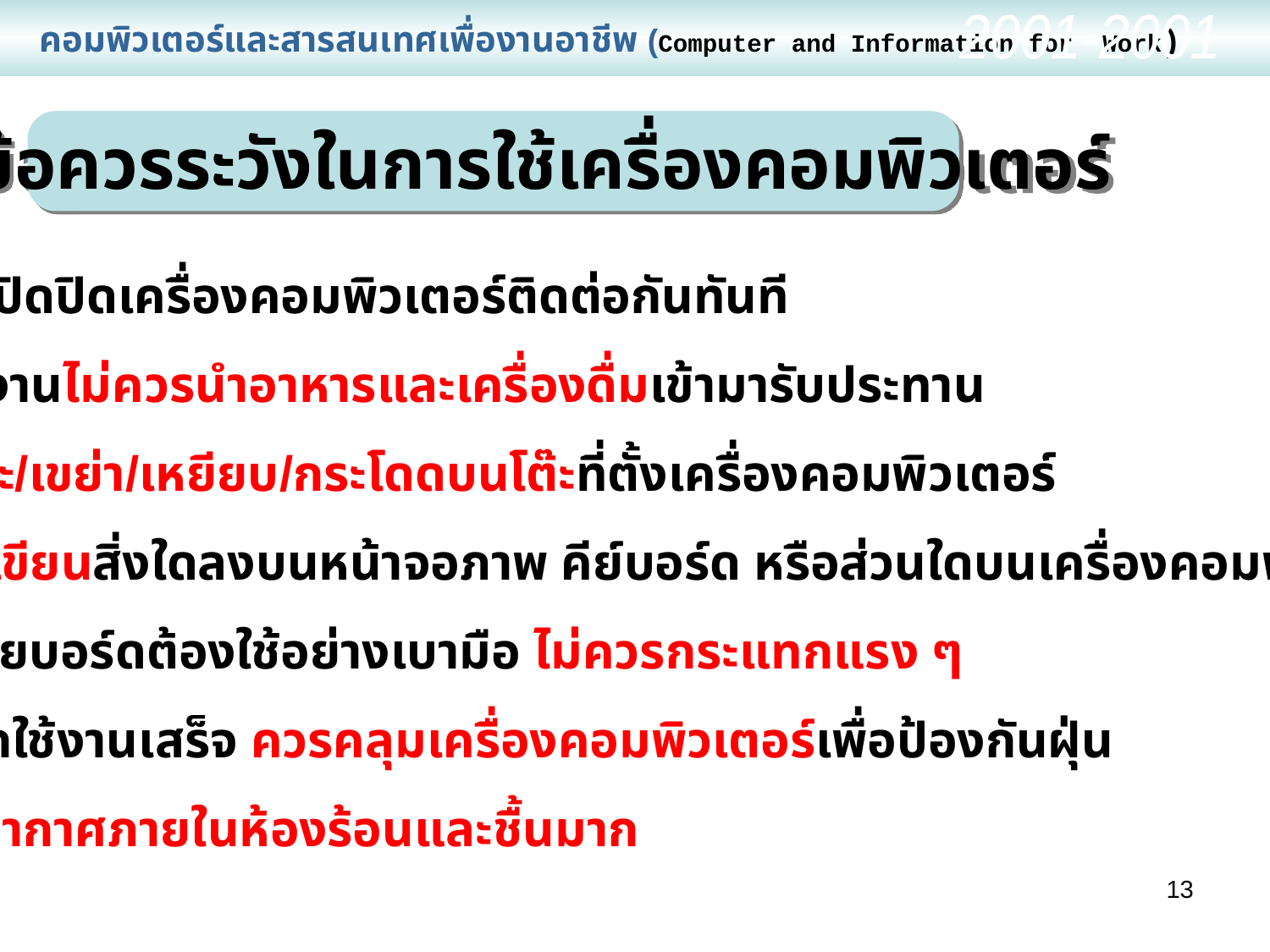

คอมพิวเตอร์และสารสนเทศเพื่องานอาชีพ (Computer and Information for  Work)
2001-2001
1.6 ข้อควรระวังในการใช้เครื่องคอมพิวเตอร์
1. ไม่ควรเปิดปิดเครื่องคอมพิวเตอร์ติดต่อกันทันที
2. ขณะใช้งานไม่ควรนำอาหารและเครื่องดื่มเข้ามารับประทาน
3. ห้ามเคาะ/เขย่า/เหยียบ/กระโดดบนโต๊ะที่ตั้งเครื่องคอมพิวเตอร์
4. อย่าขีดเขียนสิ่งใดลงบนหน้าจอภาพ คีย์บอร์ด หรือส่วนใดบนเครื่องคอมพิวเตอร์
5. เมื่อใช้คียบอร์ดต้องใช้อย่างเบามือ ไม่ควรกระแทกแรง ๆ
6. หลังจากใช้งานเสร็จ ควรคลุมเครื่องคอมพิวเตอร์เพื่อป้องกันฝุ่น
7. อย่าให้อากาศภายในห้องร้อนและชื้นมาก
13